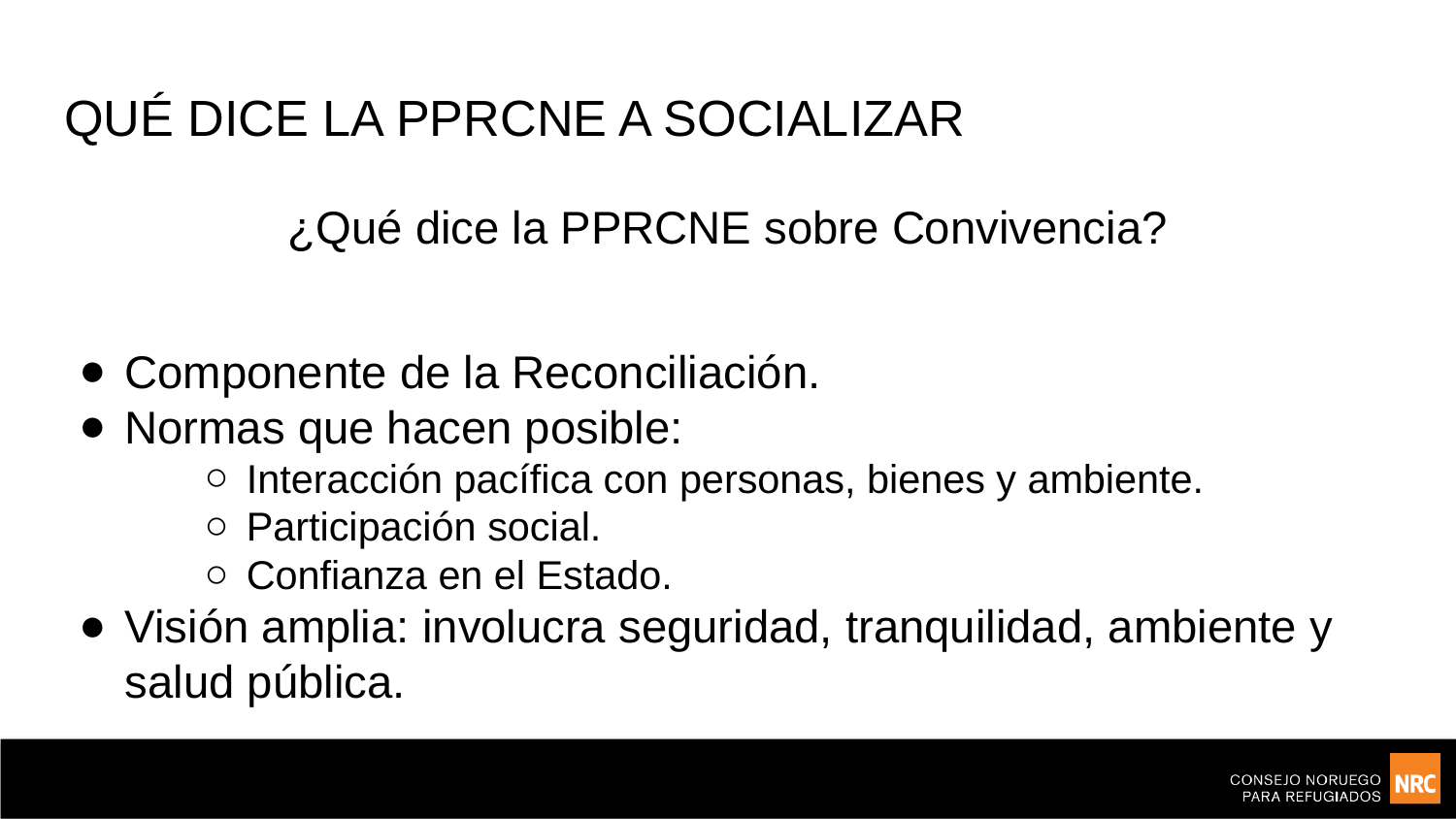

# QUÉ DICE LA PPRCNE A SOCIALIZAR
¿Qué dice la PPRCNE sobre Convivencia?

Componente de la Reconciliación.
Normas que hacen posible:
Interacción pacífica con personas, bienes y ambiente.
Participación social.
Confianza en el Estado.
Visión amplia: involucra seguridad, tranquilidad, ambiente y salud pública.